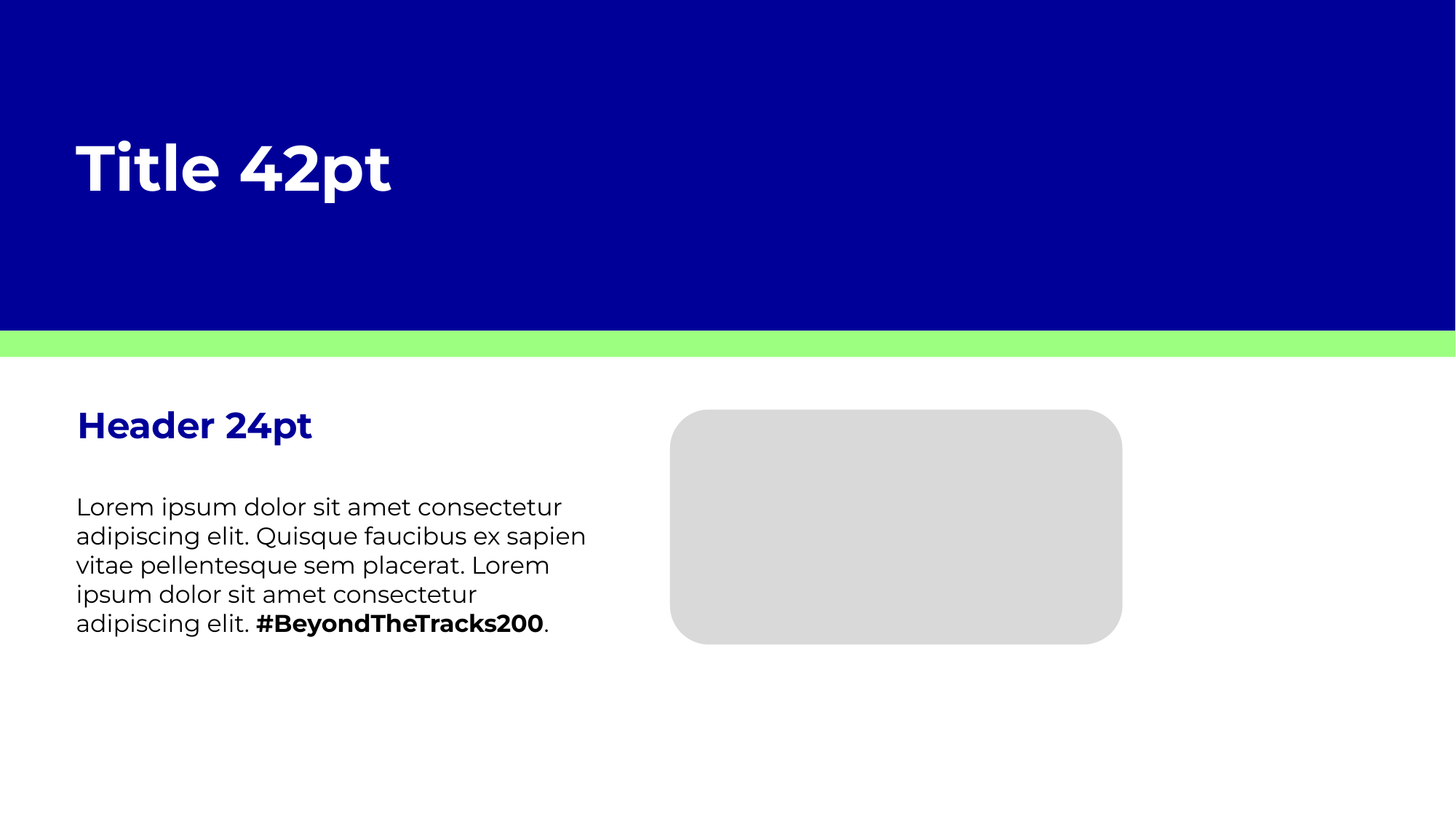

Title 42pt

Header 24pt

Lorem ipsum dolor sit amet consectetur adipiscing elit. Quisque faucibus ex sapien vitae pellentesque sem placerat. Lorem ipsum dolor sit amet consectetur adipiscing elit. #BeyondTheTracks200.